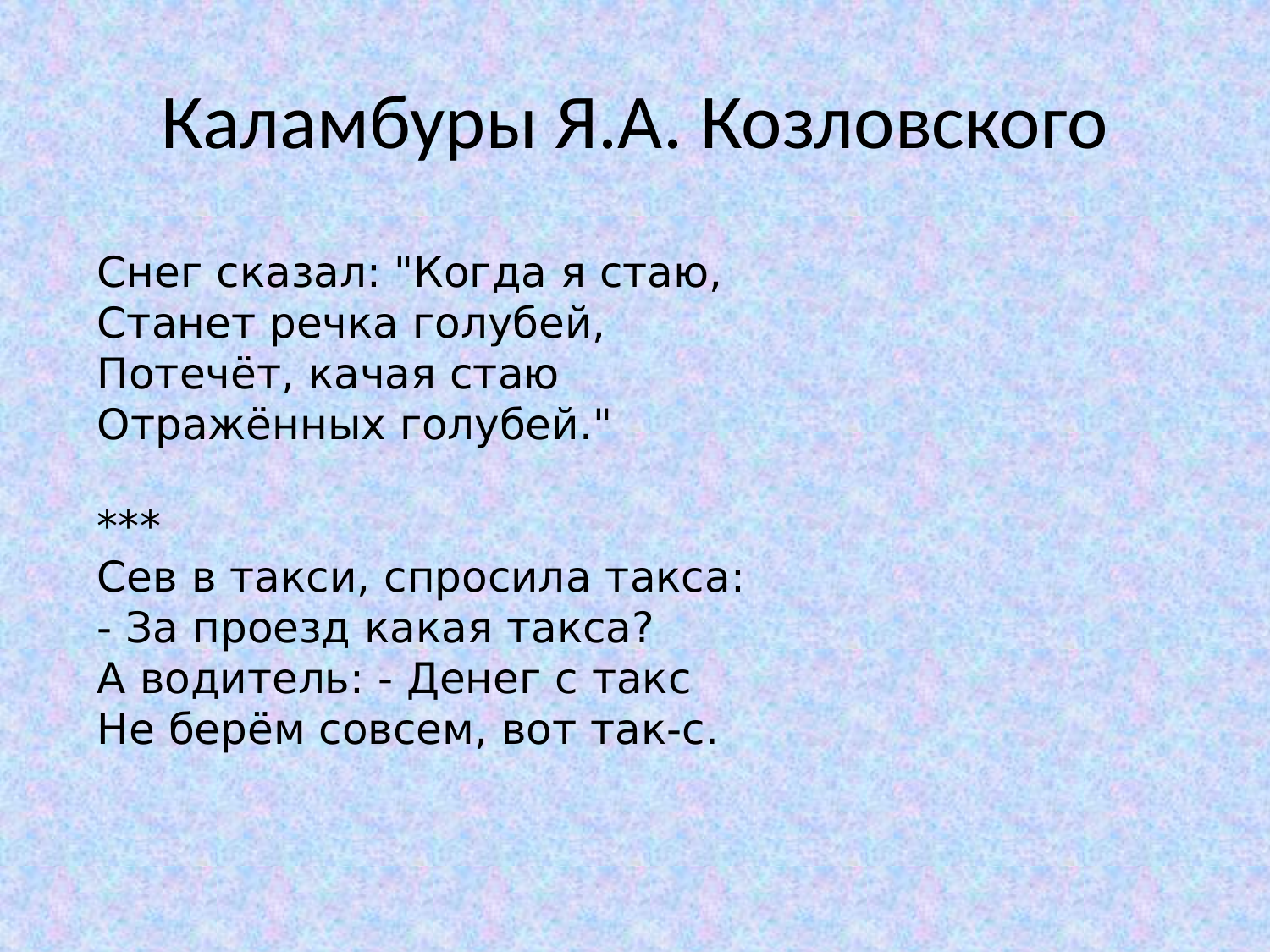

# Каламбуры Я.А. Козловского

Снег сказал: "Когда я стаю,
Станет речка голубей,
Потечёт, качая стаю
Отражённых голубей."
 
***
Сев в такси, спросила такса:
- За проезд какая такса?
А водитель: - Денег с такс
Не берём совсем, вот так-с.